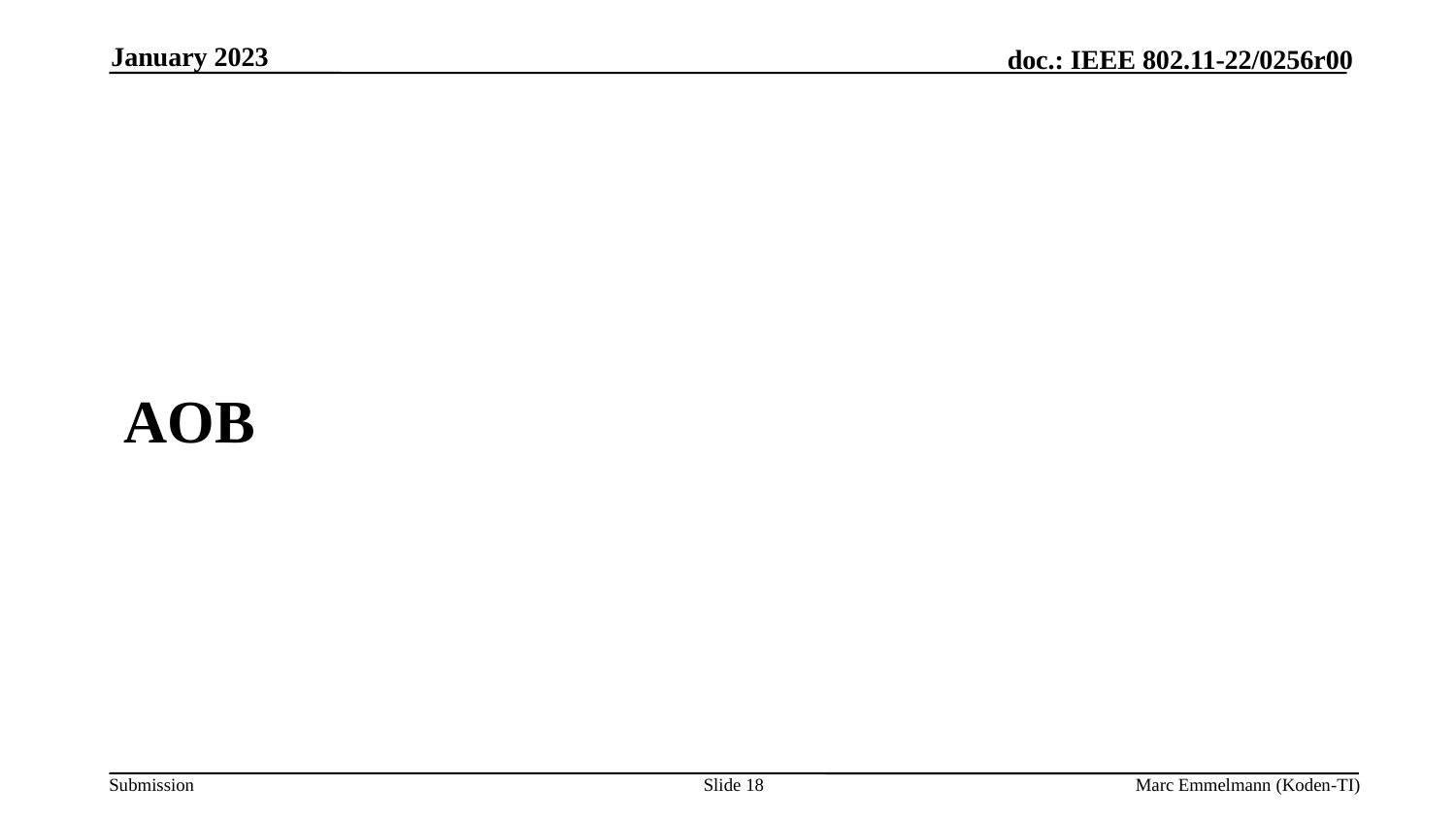

January 2023
# AOB
Slide 18
Marc Emmelmann (Koden-TI)